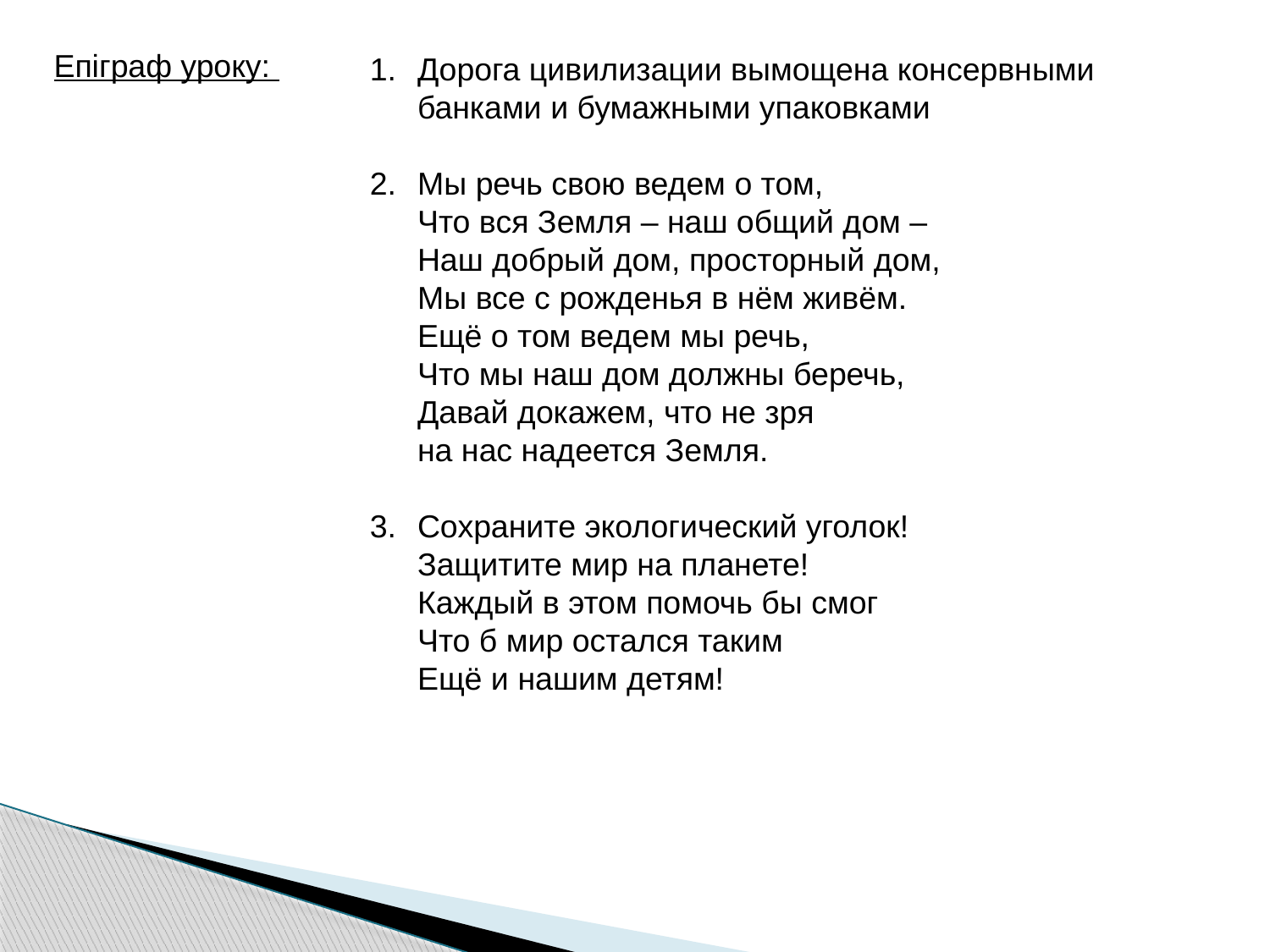

Епіграф уроку:
Дорога цивилизации вымощена консервными банками и бумажными упаковками

Мы речь свою ведем о том,
	Что вся Земля – наш общий дом –
	Наш добрый дом, просторный дом,
	Мы все с рожденья в нём живём.
	Ещё о том ведем мы речь,
	Что мы наш дом должны беречь,
	Давай докажем, что не зря
	на нас надеется Земля.

3.	Сохраните экологический уголок!
	Защитите мир на планете!
	Каждый в этом помочь бы смог
	Что б мир остался таким
	Ещё и нашим детям!